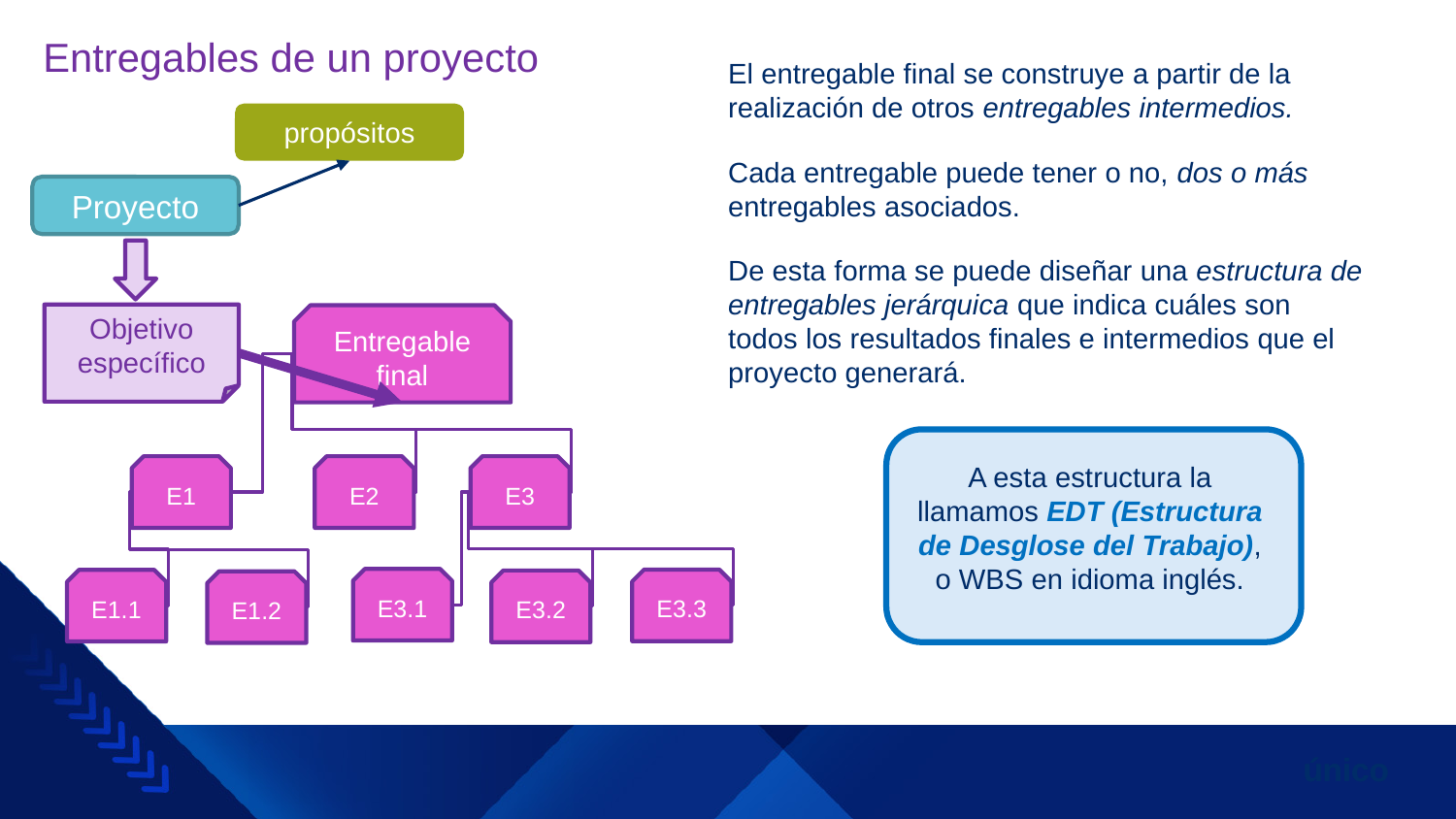

# Entregables de un proyecto
El entregable final se construye a partir de la realización de otros entregables intermedios.
propósitos
Proyecto
Cada entregable puede tener o no, dos o más entregables asociados.
De esta forma se puede diseñar una estructura de entregables jerárquica que indica cuáles son todos los resultados finales e intermedios que el proyecto generará.

Objetivo específico
Entregable final

A esta estructura la llamamos EDT (Estructura de Desglose del Trabajo), o WBS en idioma inglés.
E1
E2
E3
E3.1
E3.3
E1.1
E3.2
E1.2
único
único